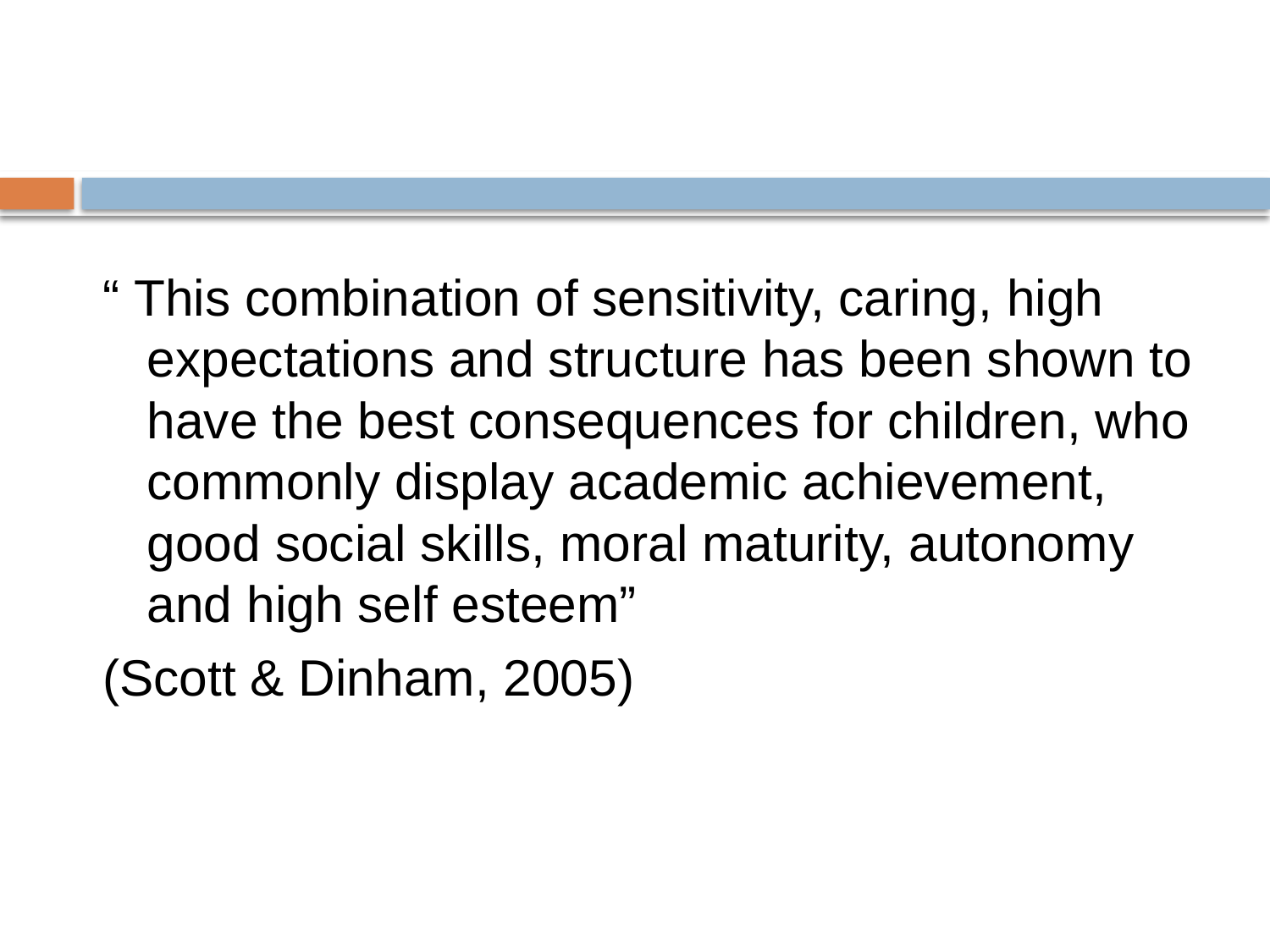

“ This combination of sensitivity, caring, high expectations and structure has been shown to have the best consequences for children, who commonly display academic achievement, good social skills, moral maturity, autonomy and high self esteem”
(Scott & Dinham, 2005)